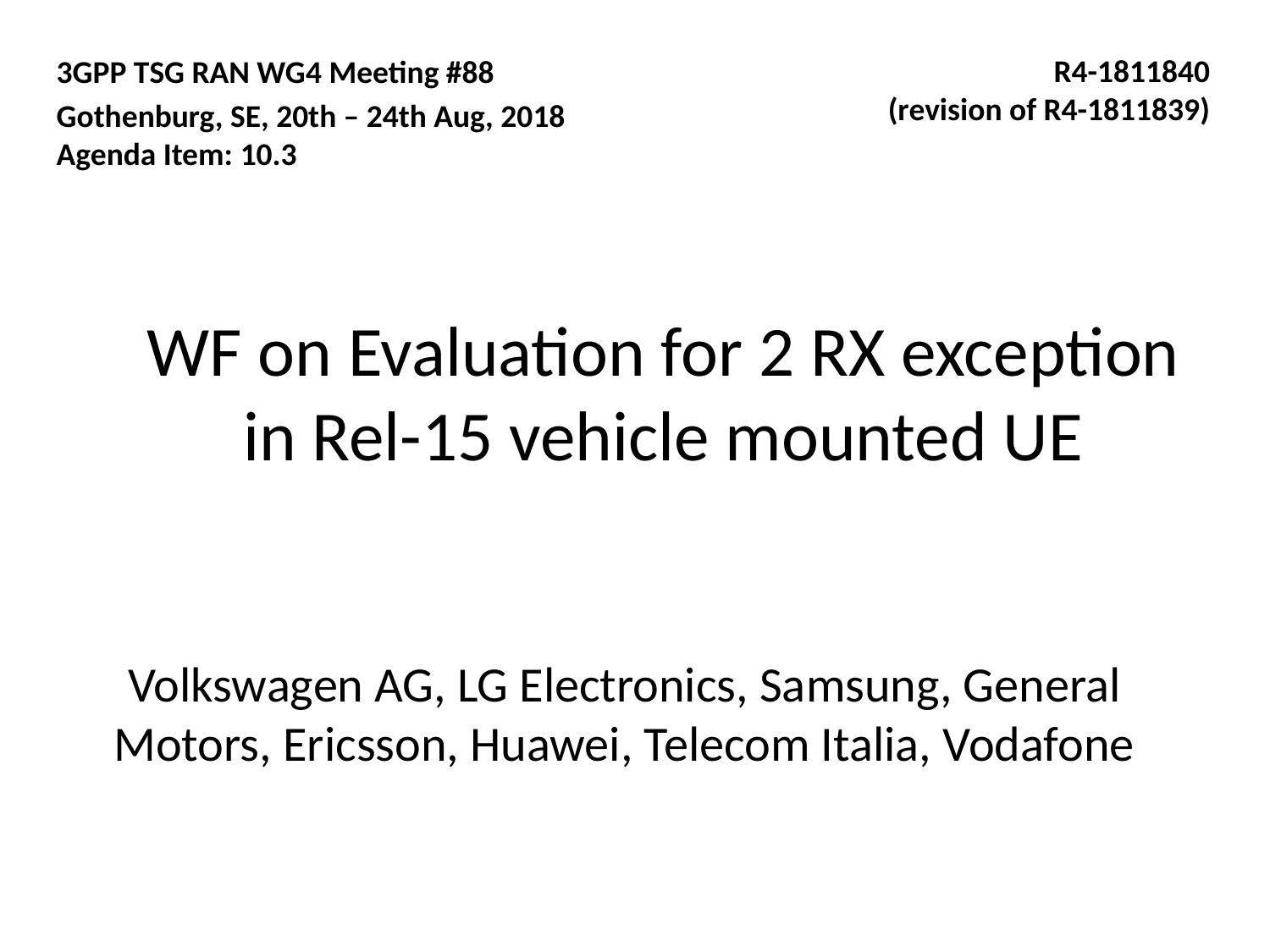

3GPP TSG RAN WG4 Meeting #88
Gothenburg, SE, 20th – 24th Aug, 2018
Agenda Item: 10.3
R4-1811840
(revision of R4-1811839)
# WF on Evaluation for 2 RX exception in Rel-15 vehicle mounted UE
Volkswagen AG, LG Electronics, Samsung, General Motors, Ericsson, Huawei, Telecom Italia, Vodafone